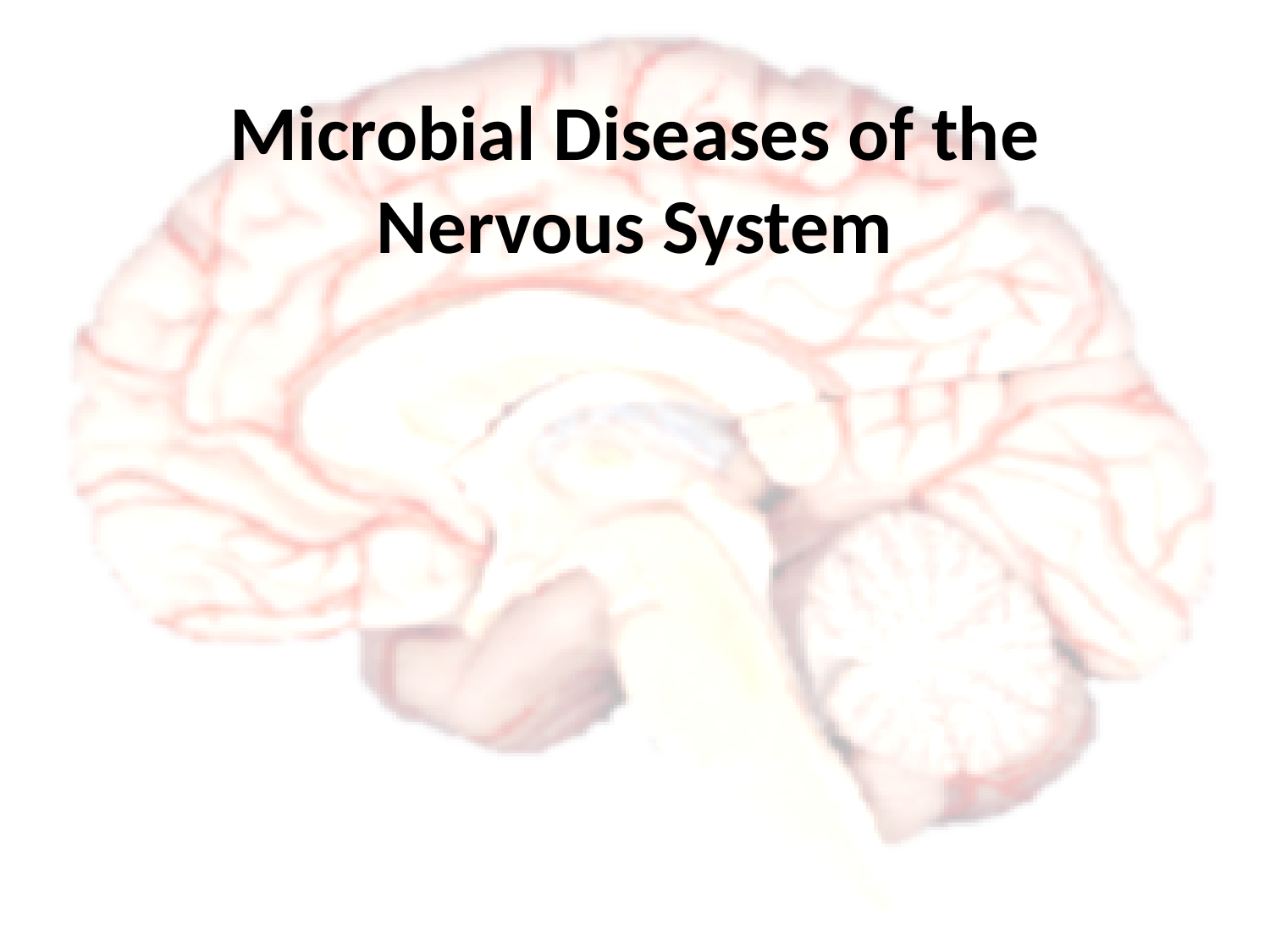

# Microbial Diseases of the Nervous System